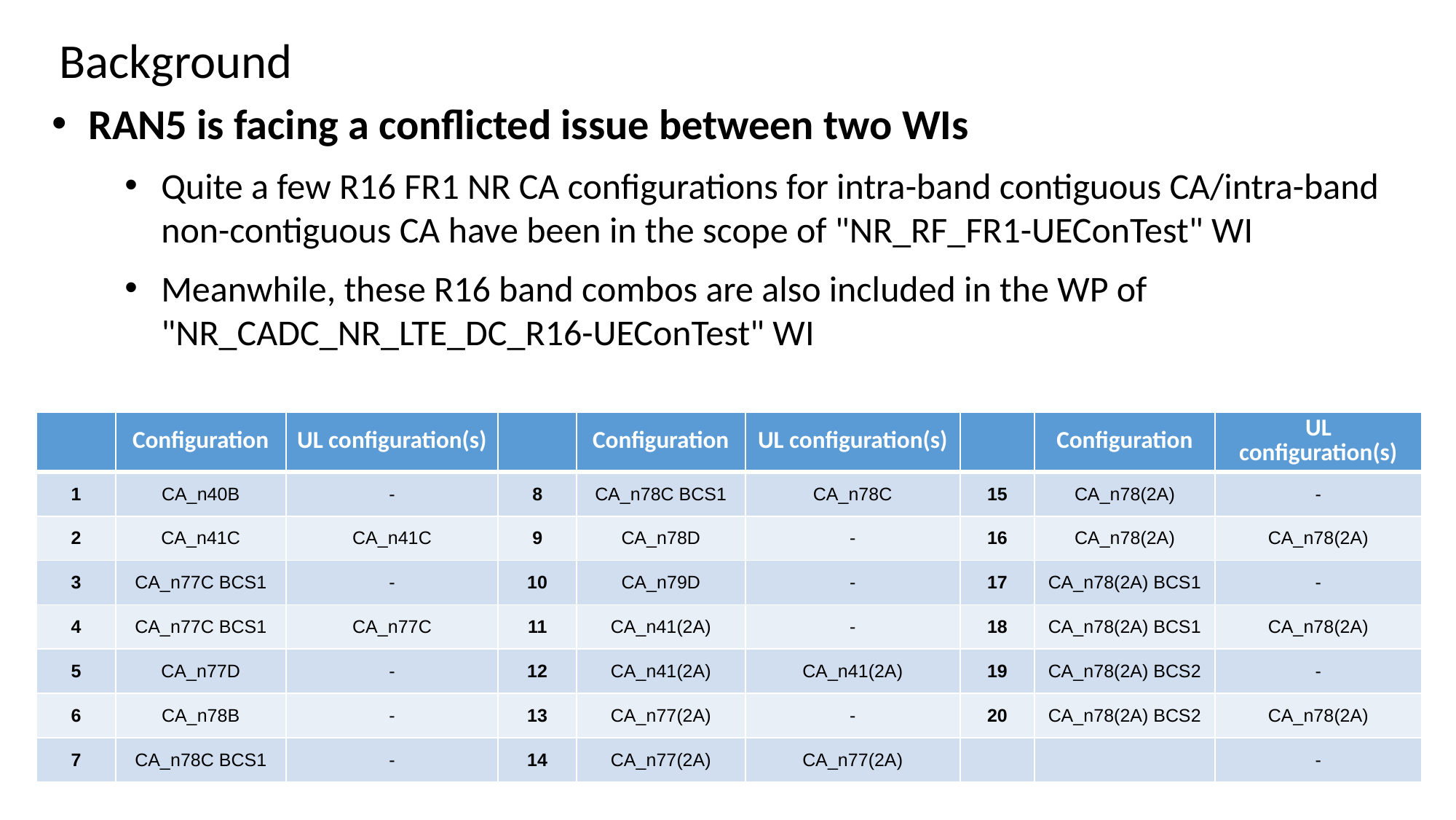

# Background
RAN5 is facing a conflicted issue between two WIs
Quite a few R16 FR1 NR CA configurations for intra-band contiguous CA/intra-band non-contiguous CA have been in the scope of "NR_RF_FR1-UEConTest" WI
Meanwhile, these R16 band combos are also included in the WP of "NR_CADC_NR_LTE_DC_R16-UEConTest" WI

|  | Configuration | UL configuration(s) |  | Configuration | UL configuration(s) |  | Configuration | UL configuration(s) |
| --- | --- | --- | --- | --- | --- | --- | --- | --- |
| 1 | CA\_n40B | - | 8 | CA\_n78C BCS1 | CA\_n78C | 15 | CA\_n78(2A) | - |
| 2 | CA\_n41C | CA\_n41C | 9 | CA\_n78D | - | 16 | CA\_n78(2A) | CA\_n78(2A) |
| 3 | CA\_n77C BCS1 | - | 10 | CA\_n79D | - | 17 | CA\_n78(2A) BCS1 | - |
| 4 | CA\_n77C BCS1 | CA\_n77C | 11 | CA\_n41(2A) | - | 18 | CA\_n78(2A) BCS1 | CA\_n78(2A) |
| 5 | CA\_n77D | - | 12 | CA\_n41(2A) | CA\_n41(2A) | 19 | CA\_n78(2A) BCS2 | - |
| 6 | CA\_n78B | - | 13 | CA\_n77(2A) | - | 20 | CA\_n78(2A) BCS2 | CA\_n78(2A) |
| 7 | CA\_n78C BCS1 | - | 14 | CA\_n77(2A) | CA\_n77(2A) |  |  | - |